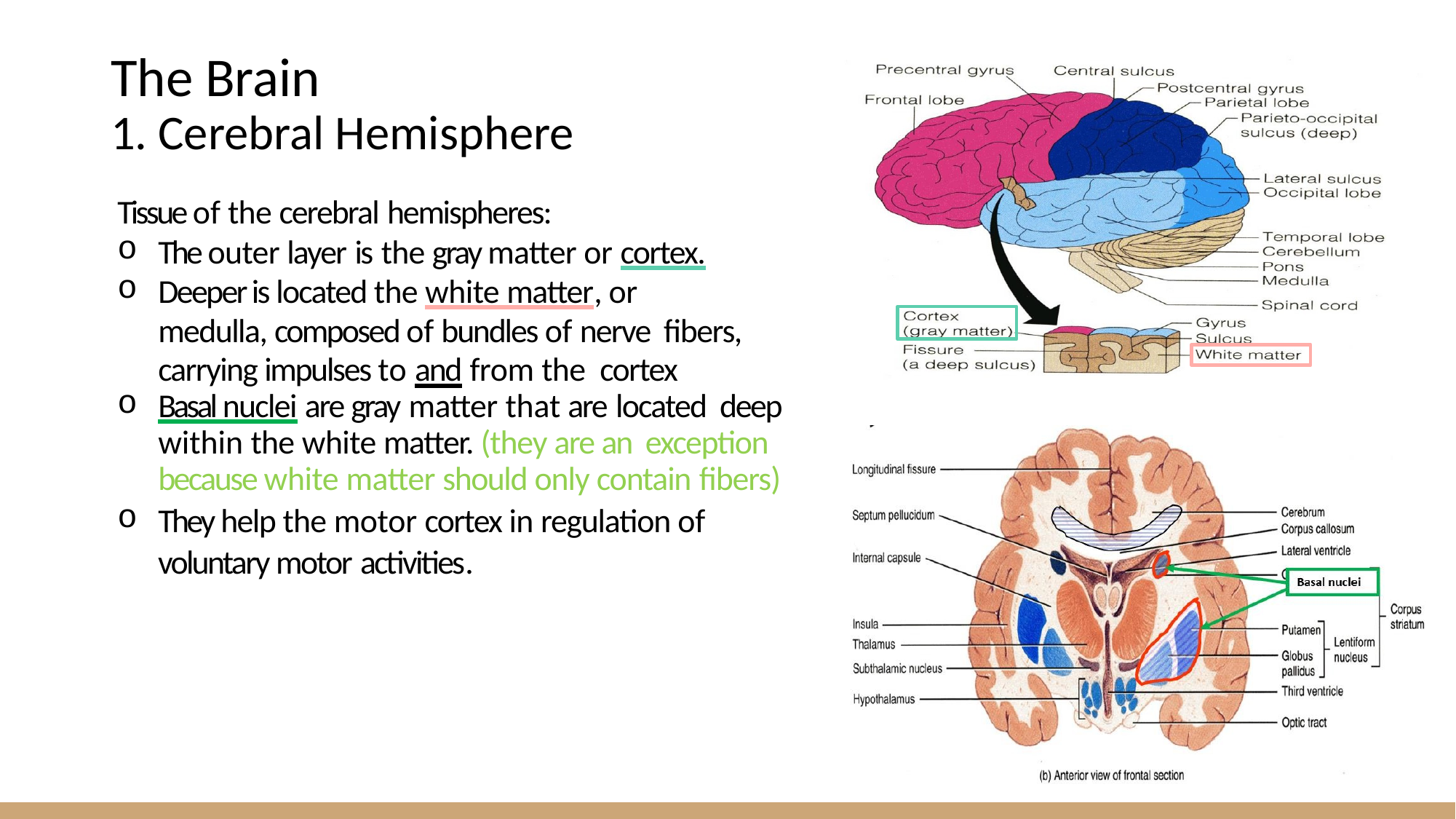

The Brain
1. Cerebral Hemisphere

Tissue of the cerebral hemispheres:
The outer layer is the gray matter or cortex.
Deeper is located the white matter, or  medulla, composed of bundles of nerve  fibers, carrying impulses to and from the  cortex
Basal nuclei are gray matter that are located  deep within the white matter. (they are an  exception because white matter should only contain fibers)
They help the motor cortex in regulation of
voluntary motor activities.